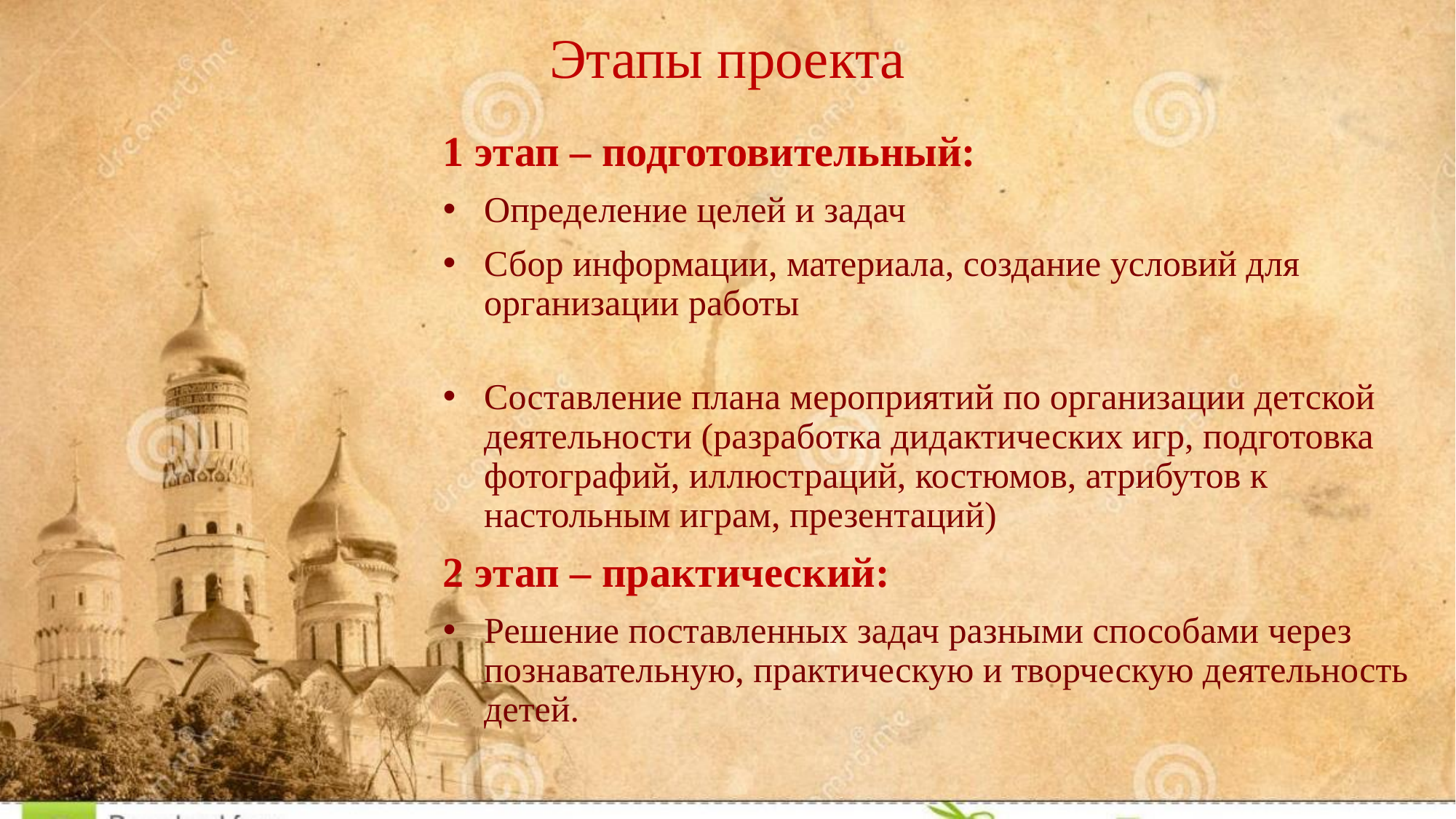

# Этапы проекта
1 этап – подготовительный:
Определение целей и задач
Сбор информации, материала, создание условий для организации работы
Составление плана мероприятий по организации детской деятельности (разработка дидактических игр, подготовка фотографий, иллюстраций, костюмов, атрибутов к настольным играм, презентаций)
2 этап – практический:
Решение поставленных задач разными способами через познавательную, практическую и творческую деятельность детей.